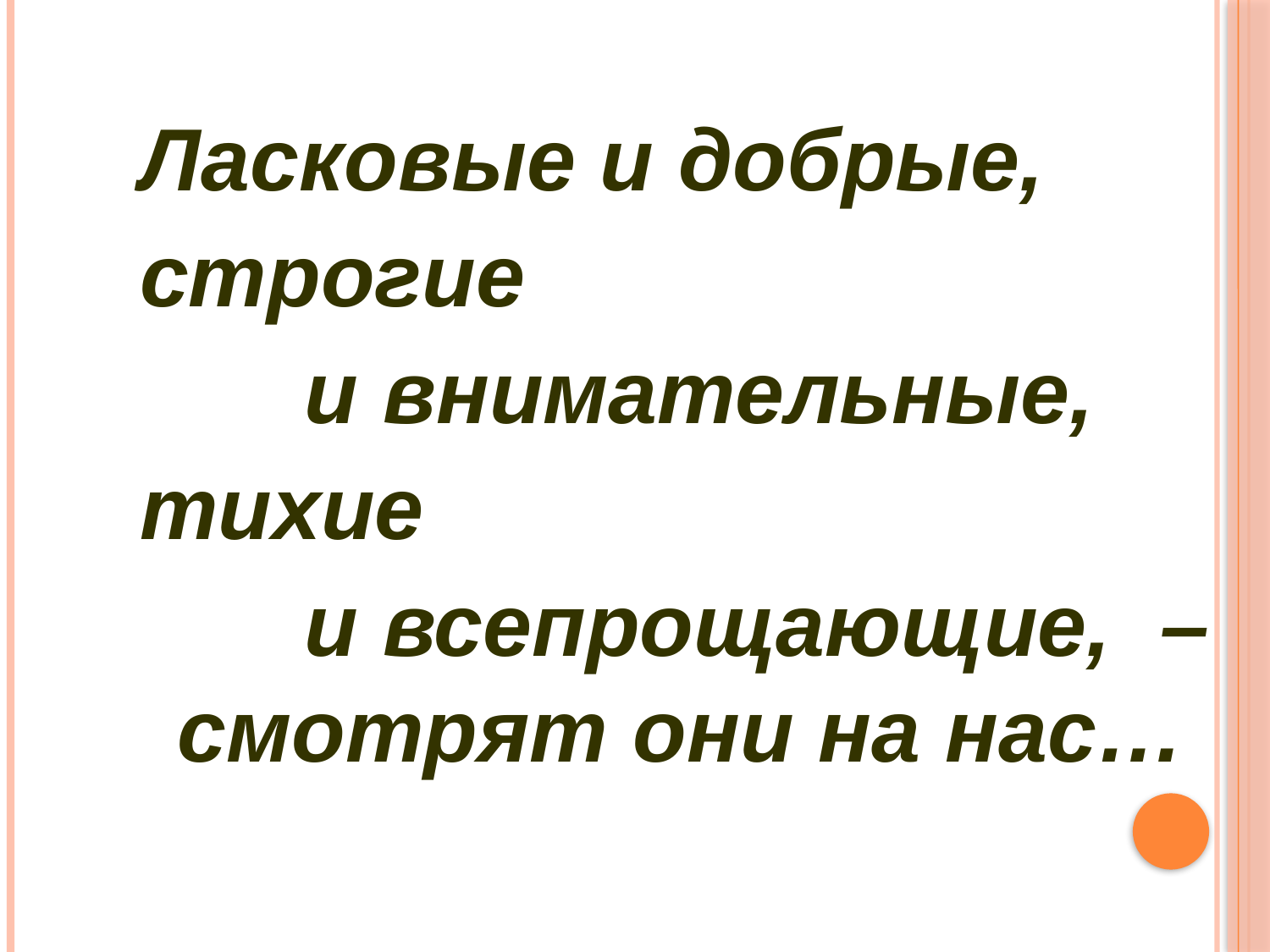

Ласковые и добрые,
строгие
		и внимательные,
тихие
		и всепрощающие,  – смотрят они на нас…